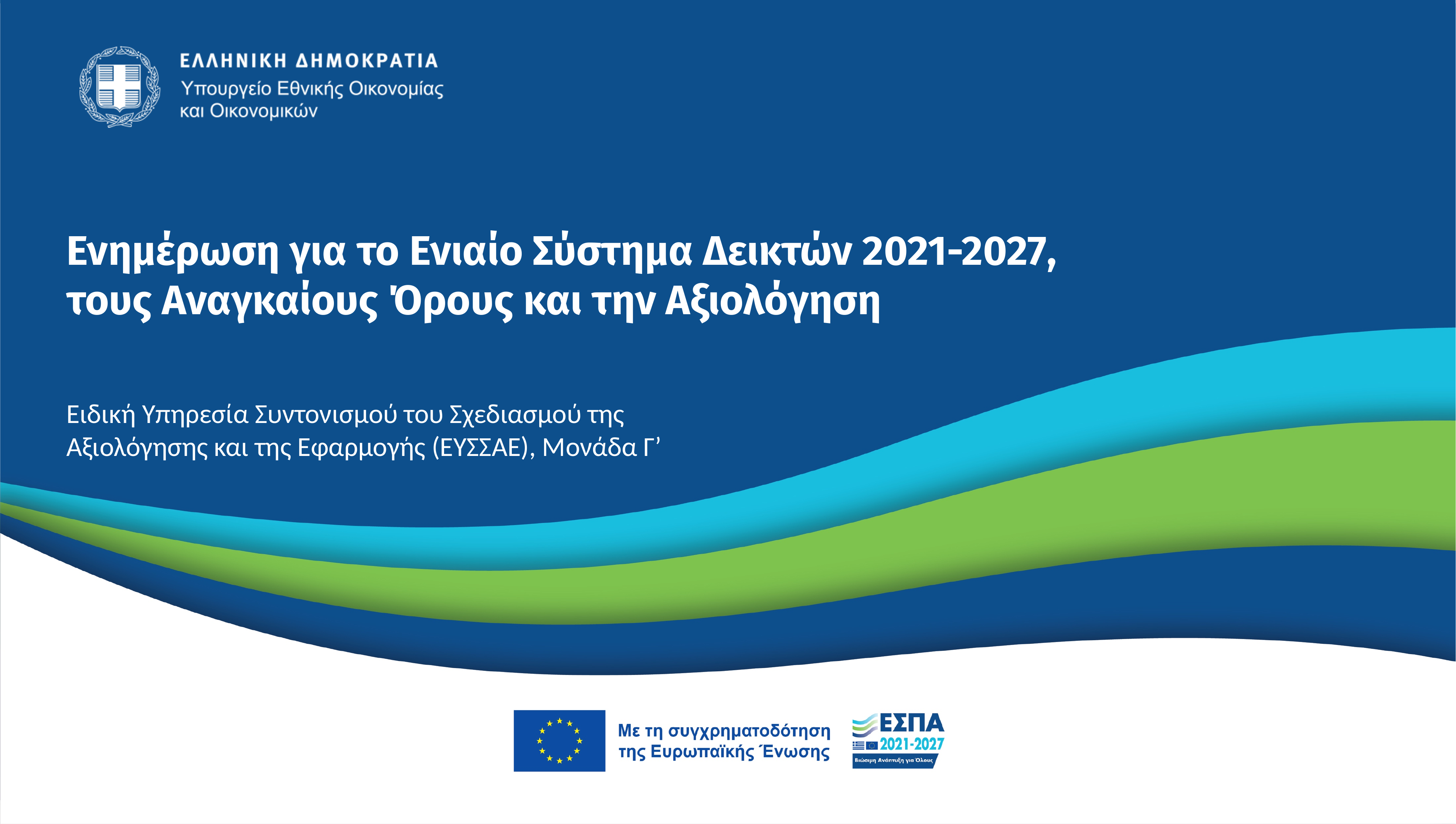

Ενημέρωση για το Ενιαίο Σύστημα Δεικτών 2021-2027,
τους Αναγκαίους Όρους και την Αξιολόγηση
Ειδική Υπηρεσία Συντονισμού του Σχεδιασμού της Αξιολόγησης και της Εφαρμογής (ΕΥΣΣΑΕ), Μονάδα Γ’